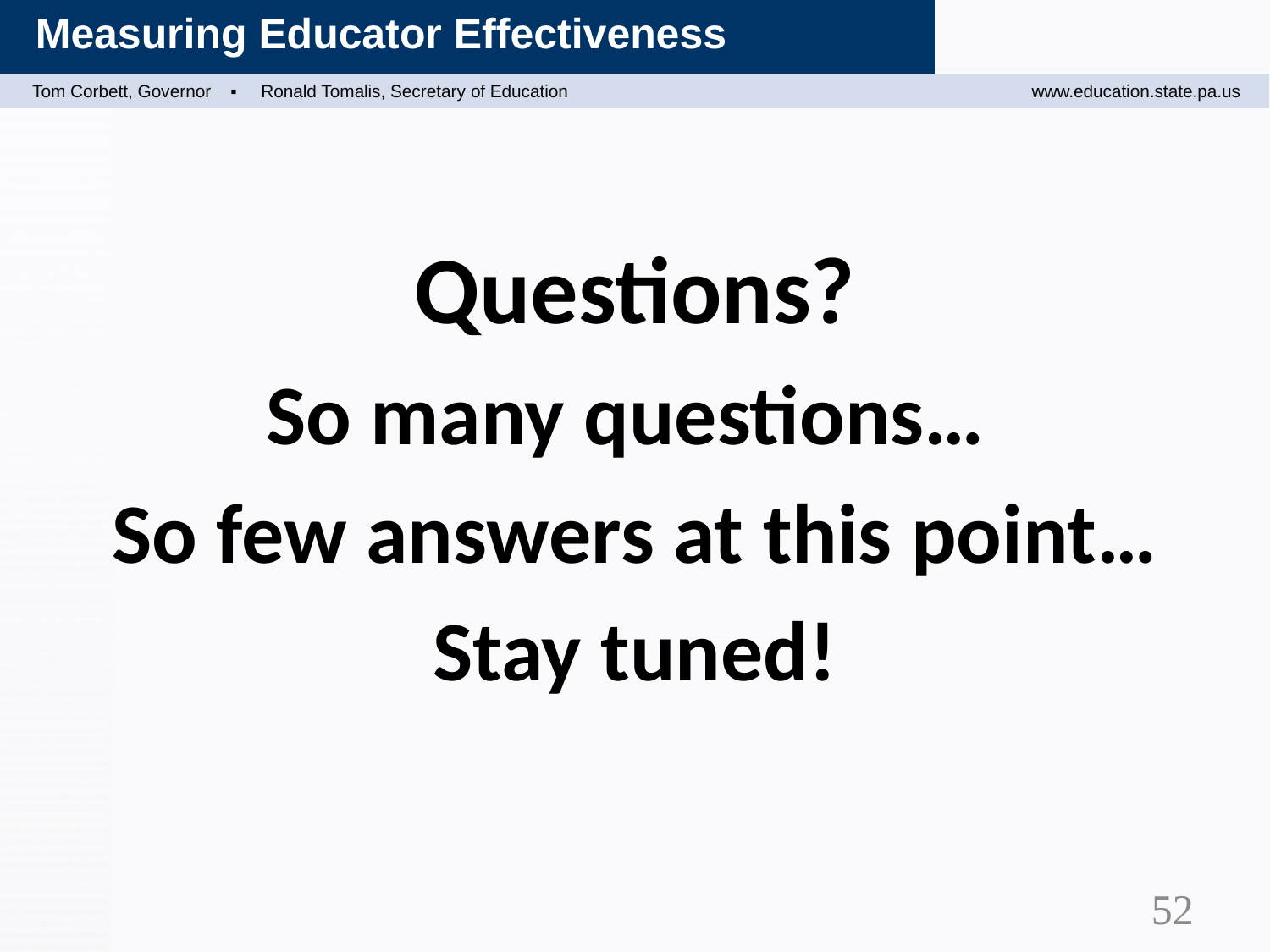

#
Questions?
So many questions…
So few answers at this point…
Stay tuned!
52